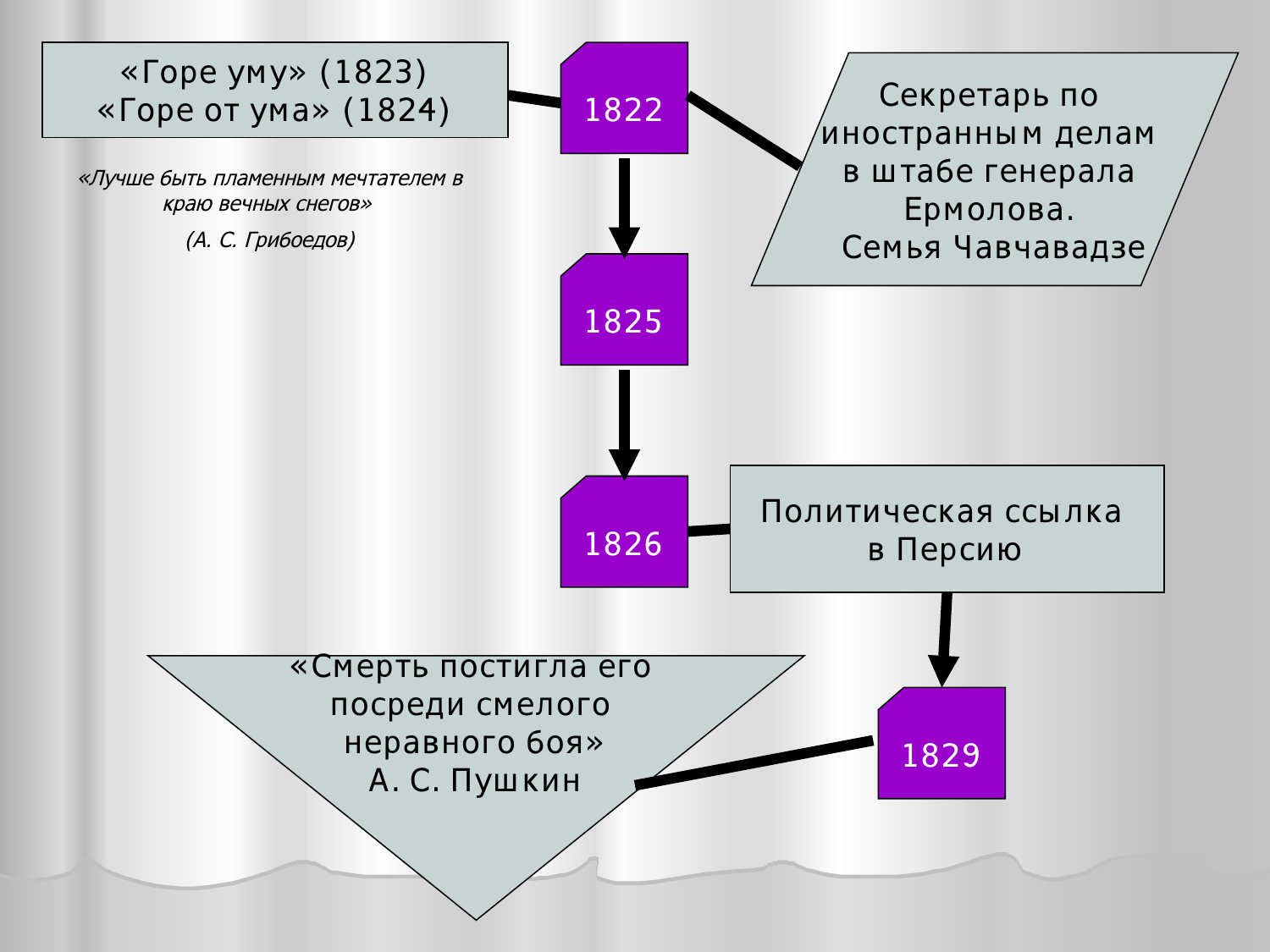

«Горе уму» (1823)
«Горе от ума» (1824)
1822
Секретарь по
иностранным делам
в штабе генерала
Ермолова.
Семья Чавчавадзе
«Лучше быть пламенным мечтателем в краю вечных снегов»
(А. С. Грибоедов)
1825
Политическая ссылка
в Персию
1826
«Смерть постигла его
посреди смелого
неравного боя»
А. С. Пушкин
1829